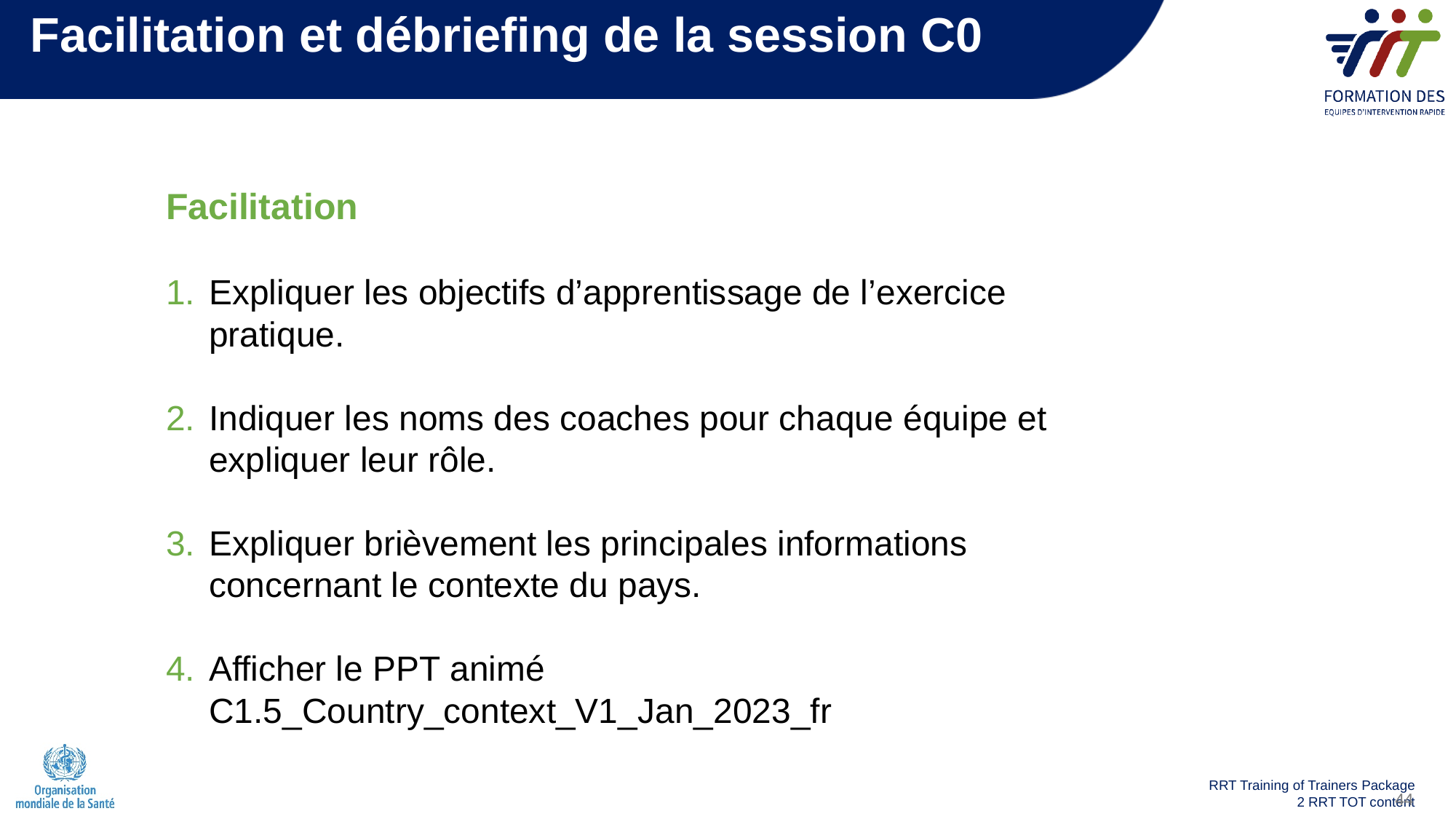

# Facilitation et débriefing de la session C0
Facilitation

Expliquer les objectifs d’apprentissage de l’exercice pratique.

Indiquer les noms des coaches pour chaque équipe et expliquer leur rôle.

Expliquer brièvement les principales informations concernant le contexte du pays.

Afficher le PPT animé C1.5_Country_context_V1_Jan_2023_fr